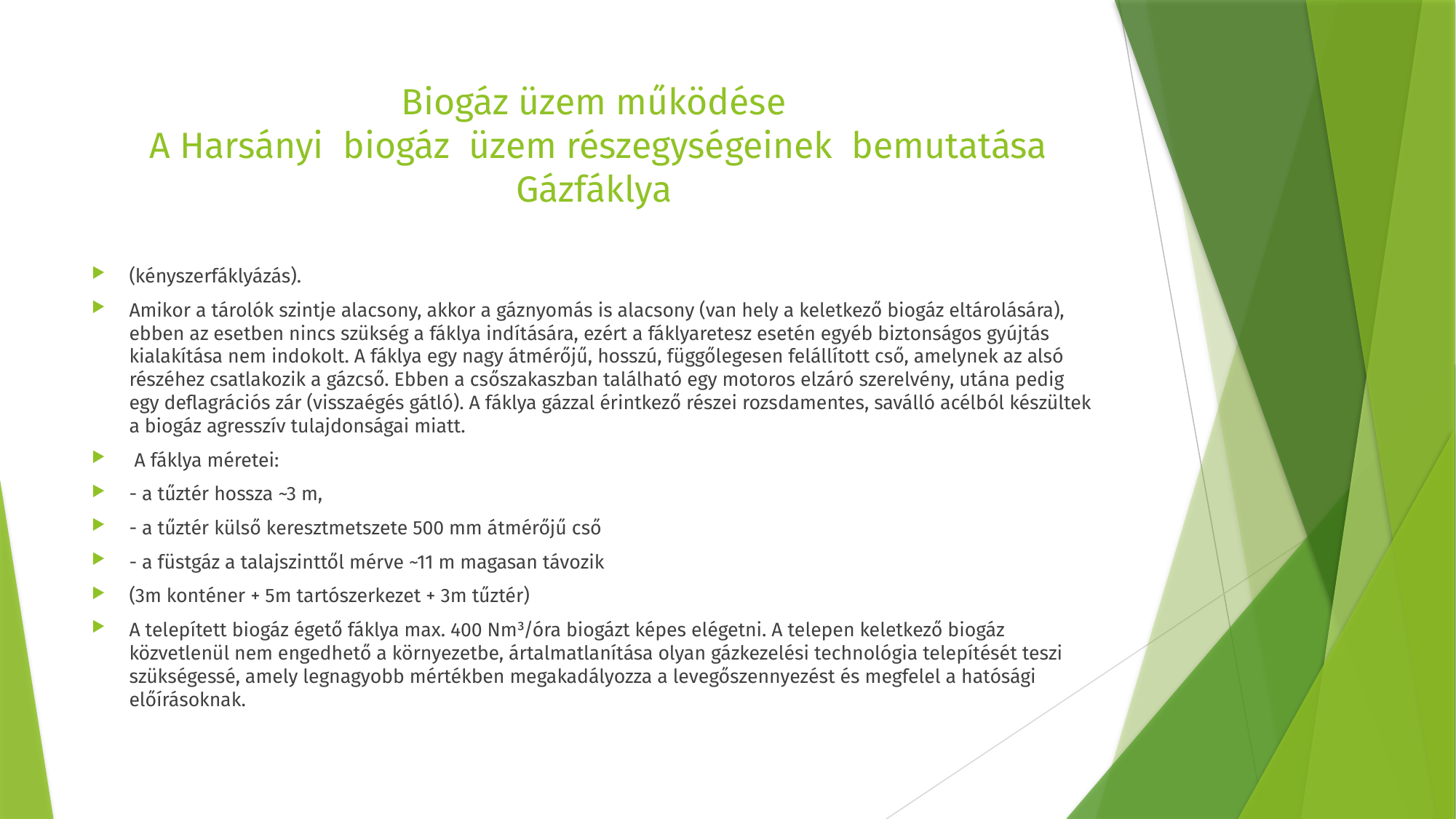

# Biogáz üzem működése A Harsányi  biogáz  üzem részegységeinek  bemutatása Gázfáklya
(kényszerfáklyázás).
Amikor a tárolók szintje alacsony, akkor a gáznyomás is alacsony (van hely a keletkező biogáz eltárolására), ebben az esetben nincs szükség a fáklya indítására, ezért a fáklyaretesz esetén egyéb biztonságos gyújtás kialakítása nem indokolt. A fáklya egy nagy átmérőjű, hosszú, függőlegesen felállított cső, amelynek az alsó részéhez csatlakozik a gázcső. Ebben a csőszakaszban található egy motoros elzáró szerelvény, utána pedig egy deflagrációs zár (visszaégés gátló). A fáklya gázzal érintkező részei rozsdamentes, saválló acélból készültek a biogáz agresszív tulajdonságai miatt.
 A fáklya méretei:
- a tűztér hossza ~3 m,
- a tűztér külső keresztmetszete 500 mm átmérőjű cső
- a füstgáz a talajszinttől mérve ~11 m magasan távozik
(3m konténer + 5m tartószerkezet + 3m tűztér)
A telepített biogáz égető fáklya max. 400 Nm³/óra biogázt képes elégetni. A telepen keletkező biogáz közvetlenül nem engedhető a környezetbe, ártalmatlanítása olyan gázkezelési technológia telepítését teszi szükségessé, amely legnagyobb mértékben megakadályozza a levegőszennyezést és megfelel a hatósági előírásoknak.